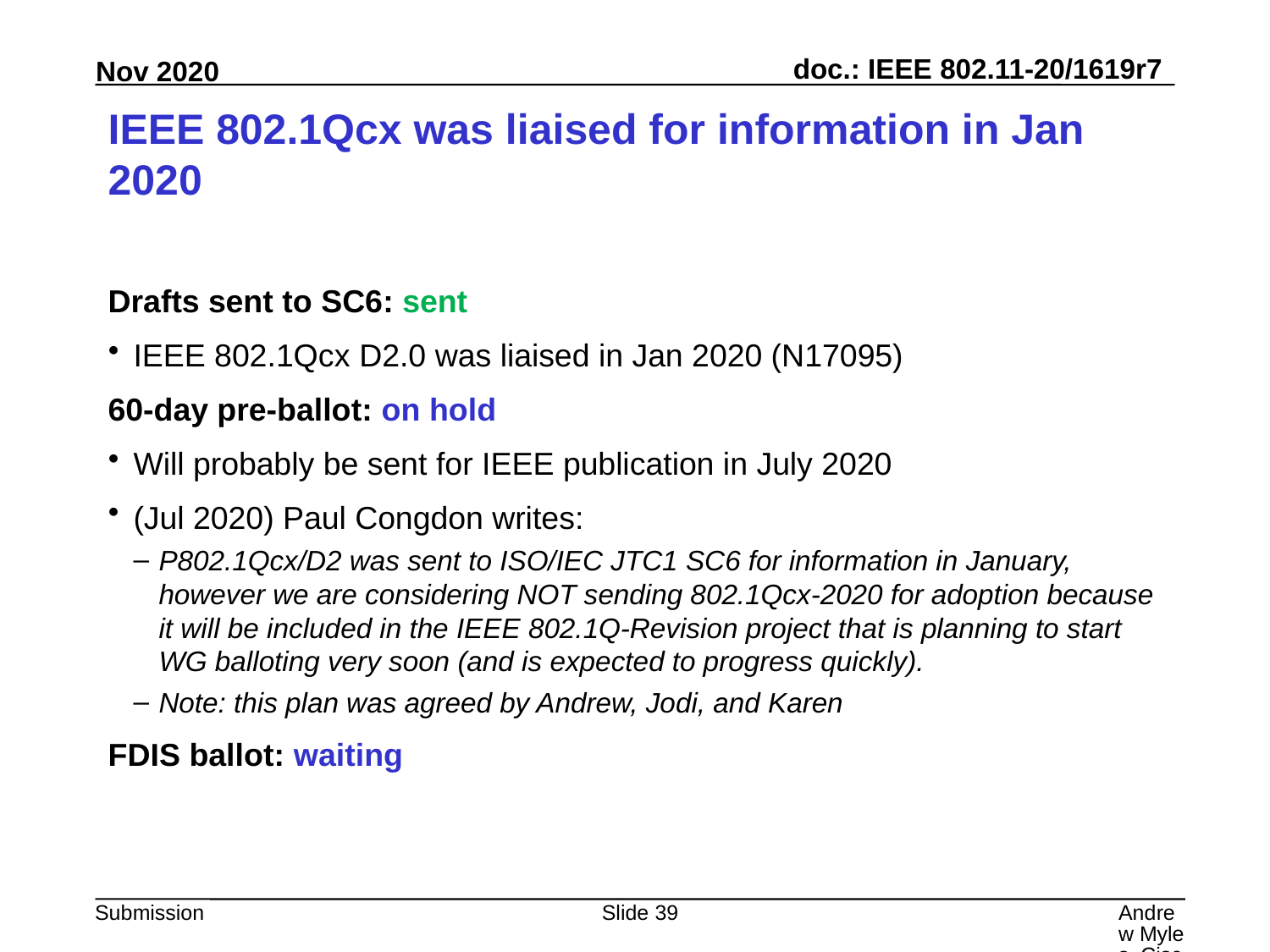

# IEEE 802.1Qcx was liaised for information in Jan 2020
Drafts sent to SC6: sent
IEEE 802.1Qcx D2.0 was liaised in Jan 2020 (N17095)
60-day pre-ballot: on hold
Will probably be sent for IEEE publication in July 2020
(Jul 2020) Paul Congdon writes:
P802.1Qcx/D2 was sent to ISO/IEC JTC1 SC6 for information in January, however we are considering NOT sending 802.1Qcx-2020 for adoption because it will be included in the IEEE 802.1Q-Revision project that is planning to start WG balloting very soon (and is expected to progress quickly).
Note: this plan was agreed by Andrew, Jodi, and Karen
FDIS ballot: waiting
Slide 39
Andrew Myles, Cisco